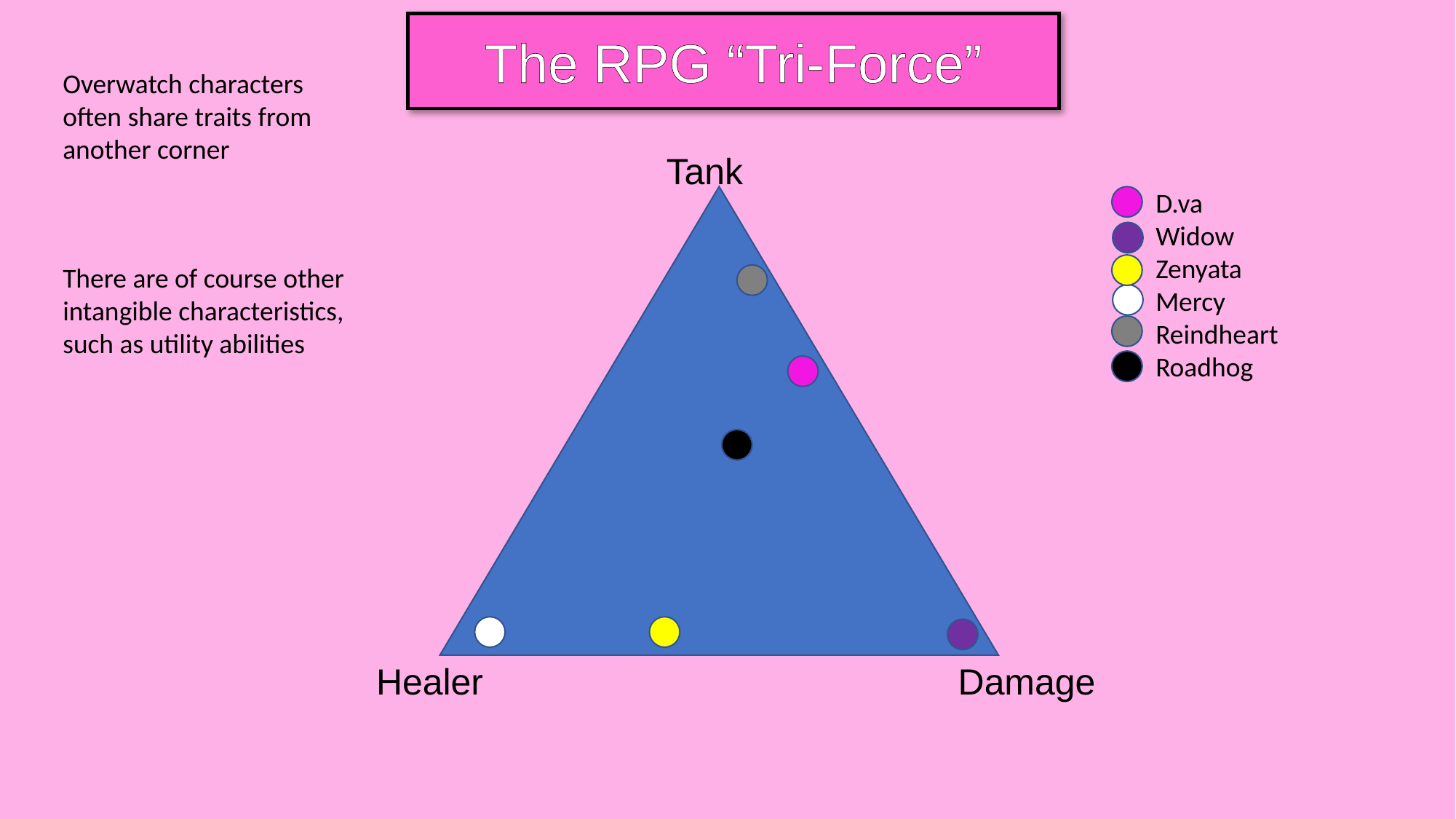

The RPG “Tri-Force”
Overwatch characters often share traits from another corner
Tank
D.va
Widow
Zenyata
Mercy
Reindheart
Roadhog

There are of course other intangible characteristics, such as utility abilities

Damage
Healer